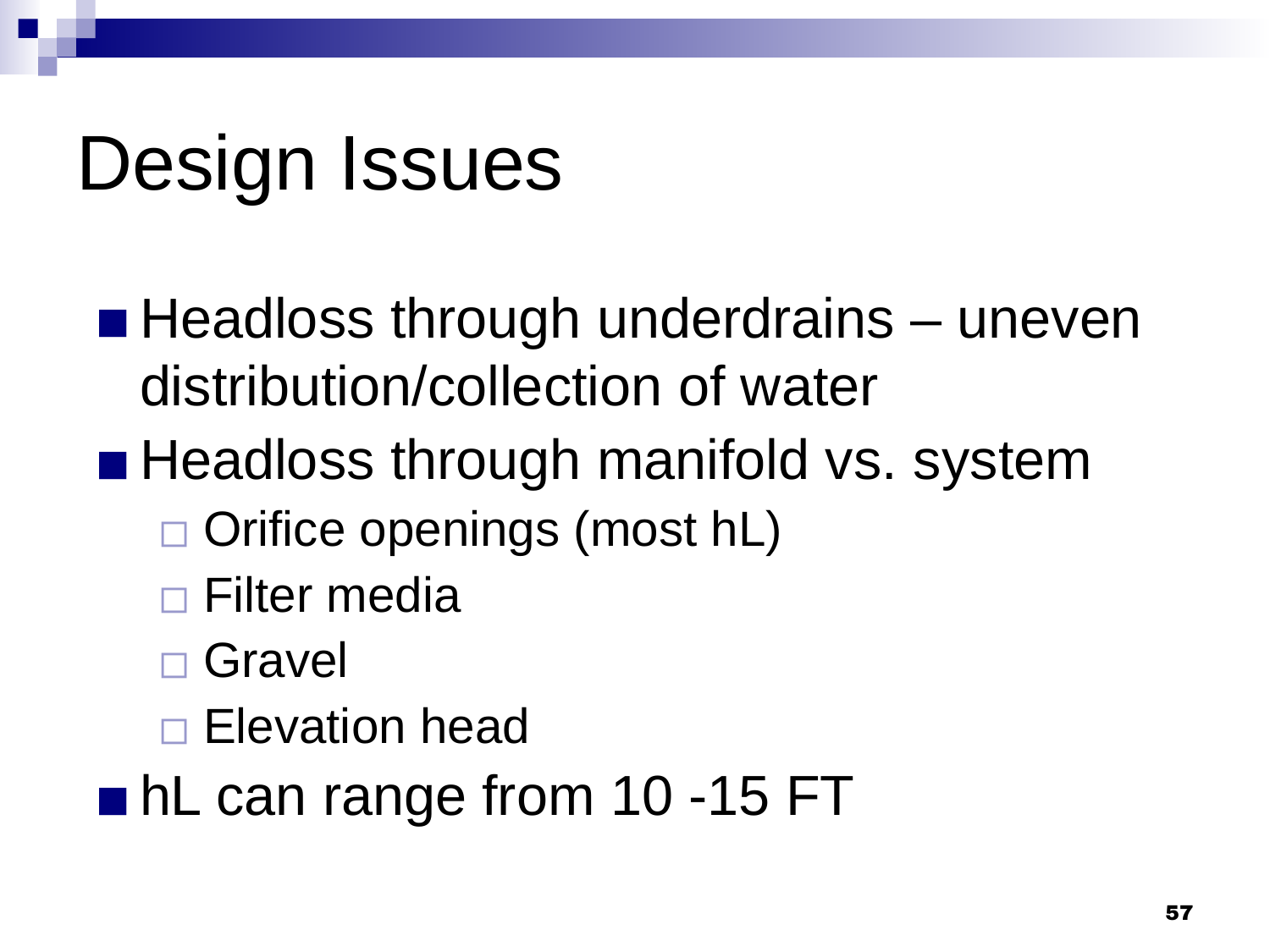

# Design Issues
Headloss through underdrains – uneven distribution/collection of water
Headloss through manifold vs. system
Orifice openings (most hL)
Filter media
Gravel
Elevation head
hL can range from 10 -15 FT
57